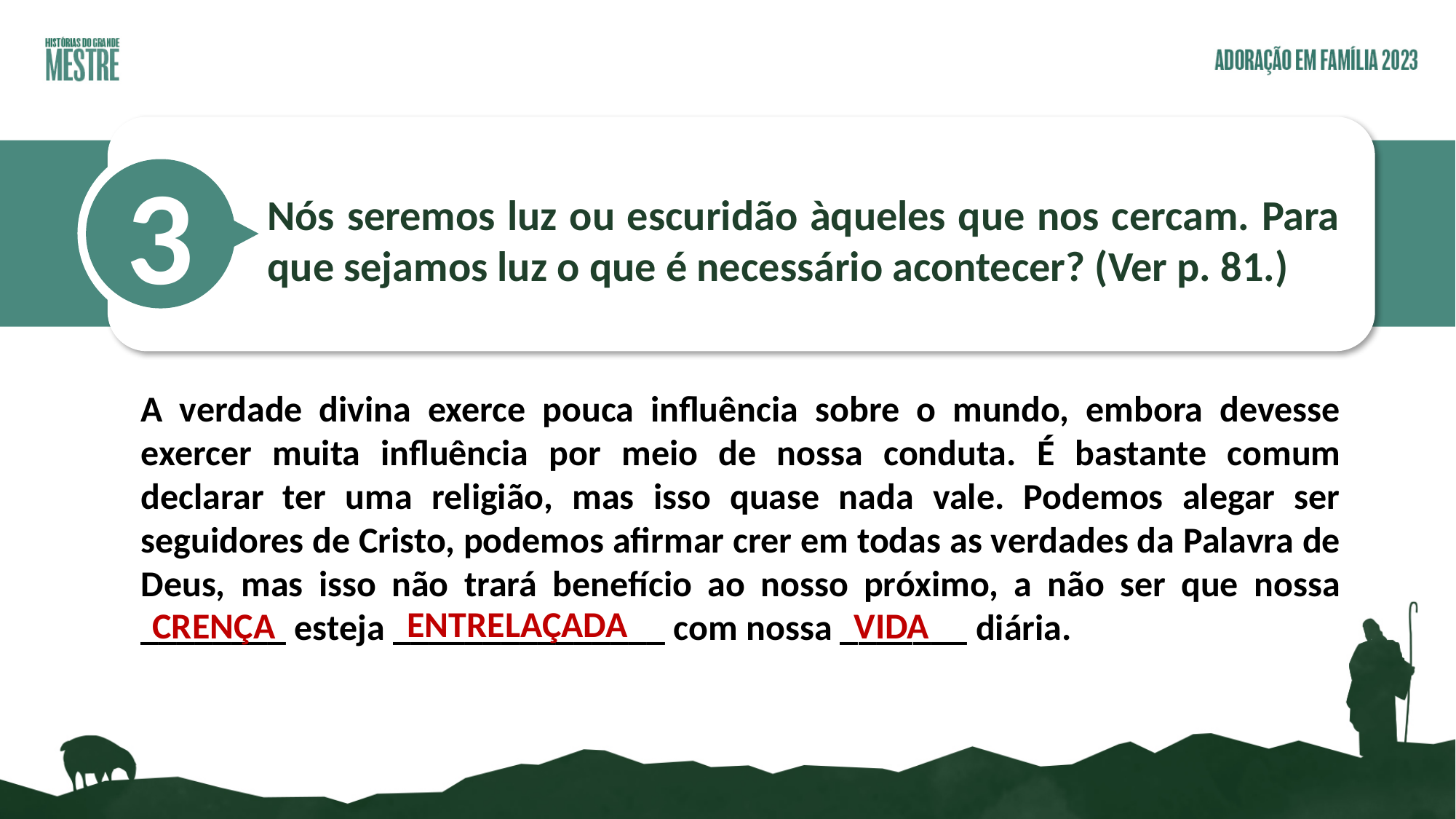

3
Nós seremos luz ou escuridão àqueles que nos cercam. Para que sejamos luz o que é necessário acontecer? (Ver p. 81.)
A verdade divina exerce pouca influência sobre o mundo, embora devesse exercer muita influência por meio de nossa conduta. É bastante comum declarar ter uma religião, mas isso quase nada vale. Podemos alegar ser seguidores de Cristo, podemos afirmar crer em todas as verdades da Palavra de Deus, mas isso não trará benefício ao nosso próximo, a não ser que nossa ________ esteja _______________ com nossa _______ diária.
ENTRELAÇADA
CRENÇA
VIDA